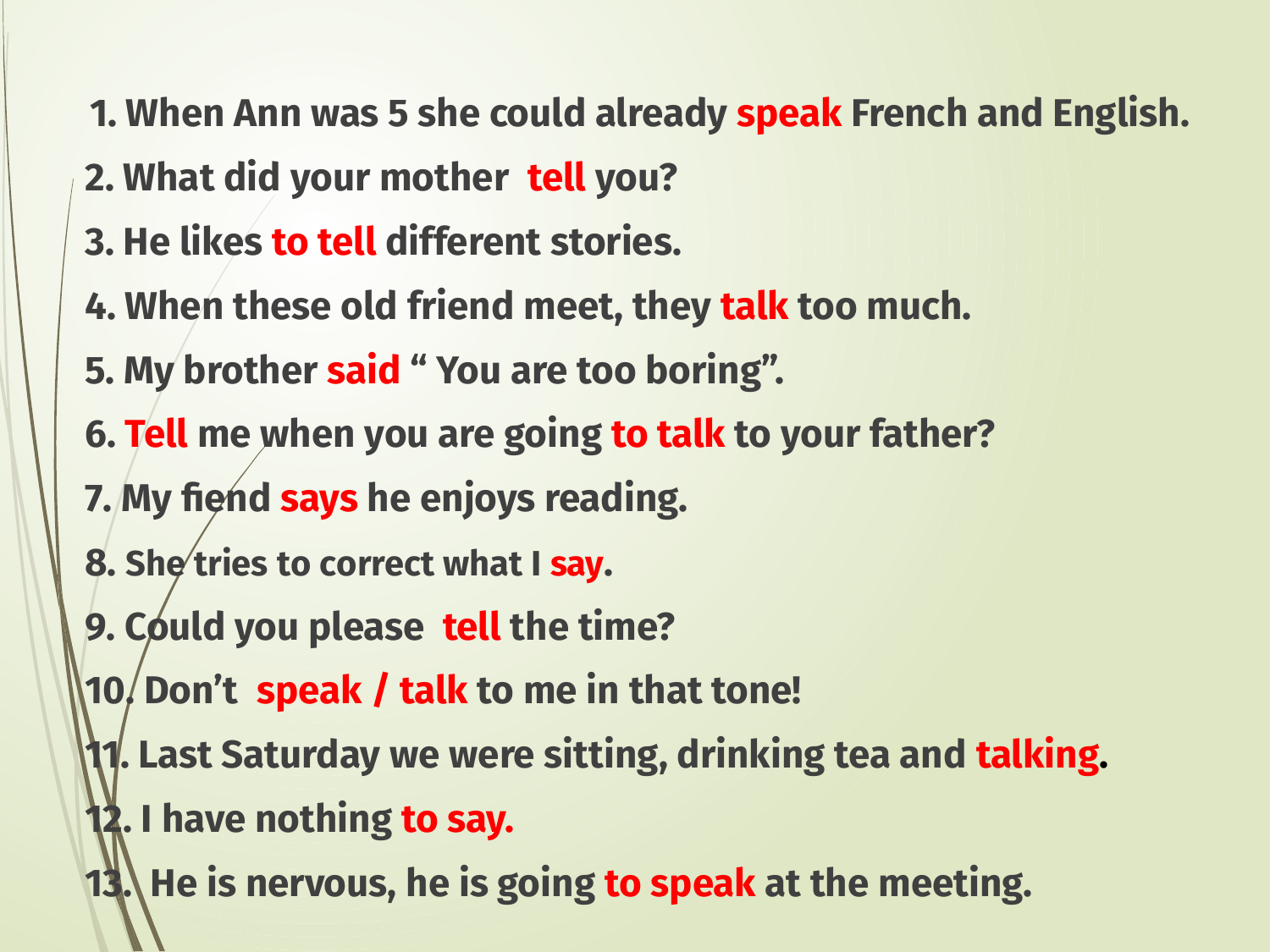

1. When Ann was 5 she could already speak French and English.
   2. What did your mother  tell you?
   3. He likes to tell different stories.
   4. When these old friend meet, they talk too much.
   5. My brother said “ You are too boring”.
   6. Tell me when you are going to talk to your father?
   7. My fiend says he enjoys reading.
   8. She tries tо cоrrect what I say.
   9. Could you please  tell the time?
   10. Don’t  speak / talk to me in that tone!
   11. Last Saturday we were sitting, drinking tea and talking.
   12. I have nothing to say.
   13.  He is nervous, he is going to speak at the meeting.